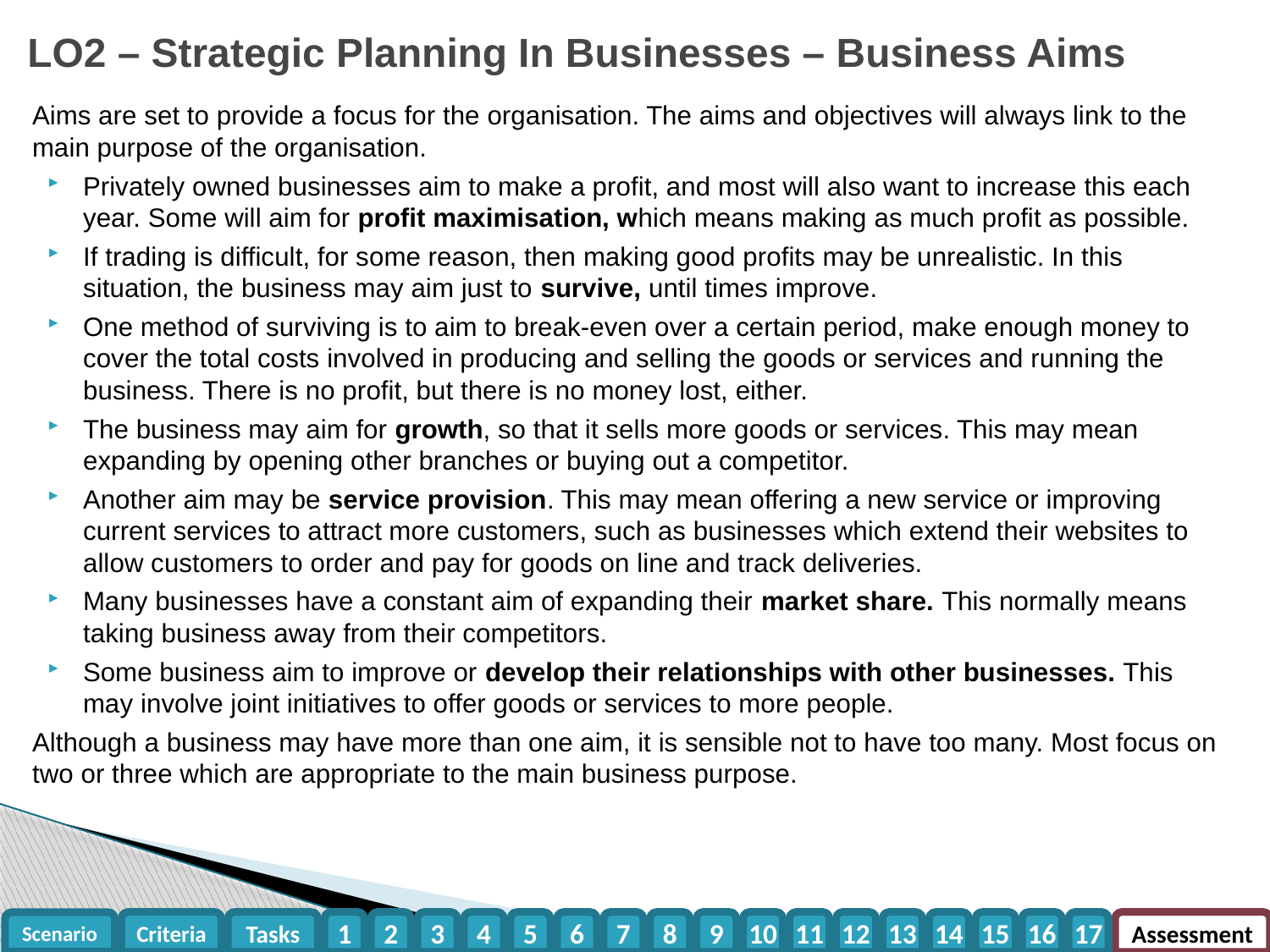

LO2 – Strategic Planning In Businesses – Business Aims
Aims are set to provide a focus for the organisation. The aims and objectives will always link to the main purpose of the organisation.
Privately owned businesses aim to make a profit, and most will also want to increase this each year. Some will aim for profit maximisation, which means making as much profit as possible.
If trading is difficult, for some reason, then making good profits may be unrealistic. In this situation, the business may aim just to survive, until times improve.
One method of surviving is to aim to break-even over a certain period, make enough money to cover the total costs involved in producing and selling the goods or services and running the business. There is no profit, but there is no money lost, either.
The business may aim for growth, so that it sells more goods or services. This may mean expanding by opening other branches or buying out a competitor.
Another aim may be service provision. This may mean offering a new service or improving current services to attract more customers, such as businesses which extend their websites to allow customers to order and pay for goods on line and track deliveries.
Many businesses have a constant aim of expanding their market share. This normally means taking business away from their competitors.
Some business aim to improve or develop their relationships with other businesses. This may involve joint initiatives to offer goods or services to more people.
Although a business may have more than one aim, it is sensible not to have too many. Most focus on two or three which are appropriate to the main business purpose.